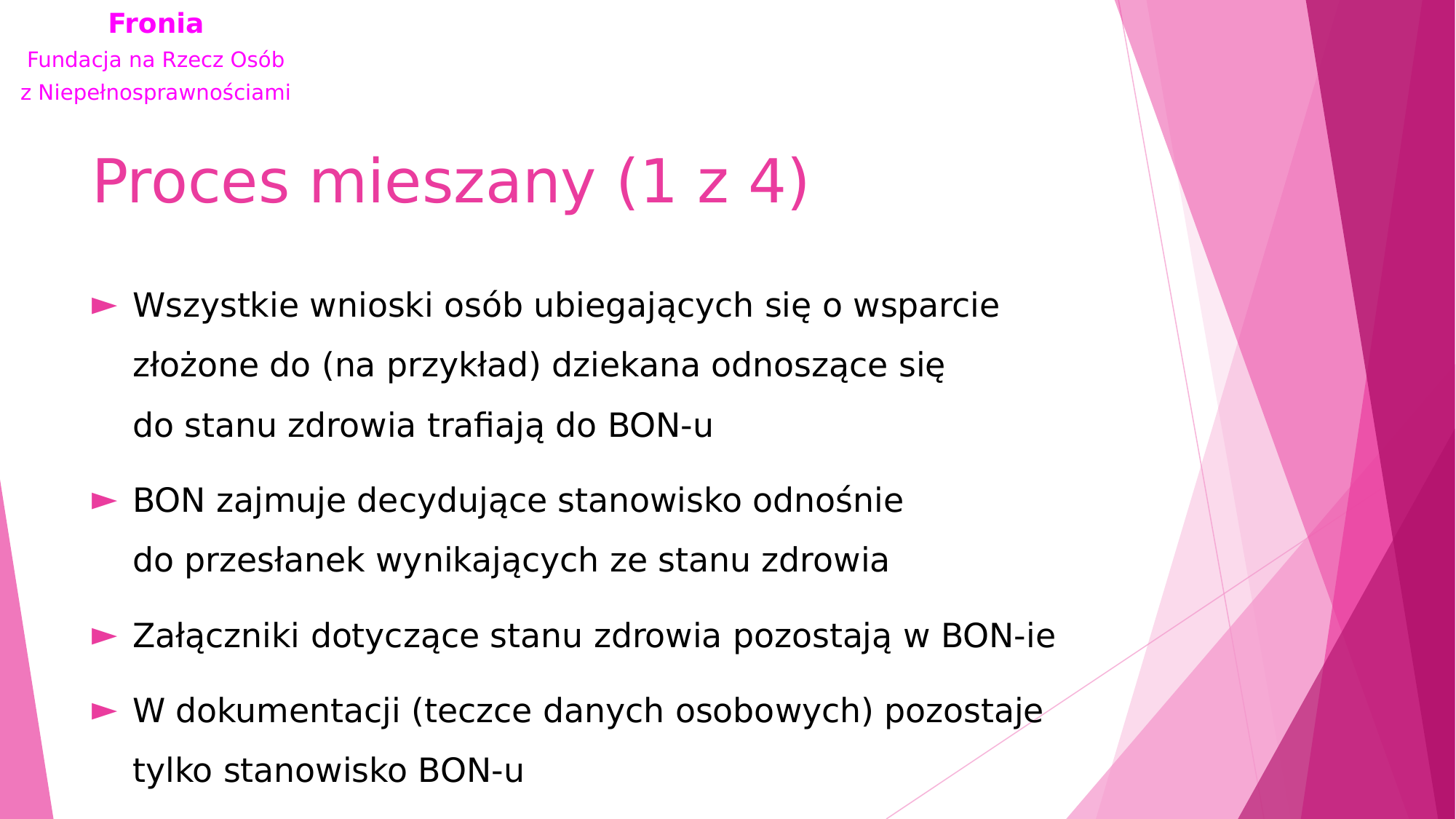

# Proces mieszany (1 z 4)
Wszystkie wnioski osób ubiegających się o wsparcie złożone do (na przykład) dziekana odnoszące się do stanu zdrowia trafiają do BON-u
BON zajmuje decydujące stanowisko odnośnie do przesłanek wynikających ze stanu zdrowia
Załączniki dotyczące stanu zdrowia pozostają w BON-ie
W dokumentacji (teczce danych osobowych) pozostaje tylko stanowisko BON-u